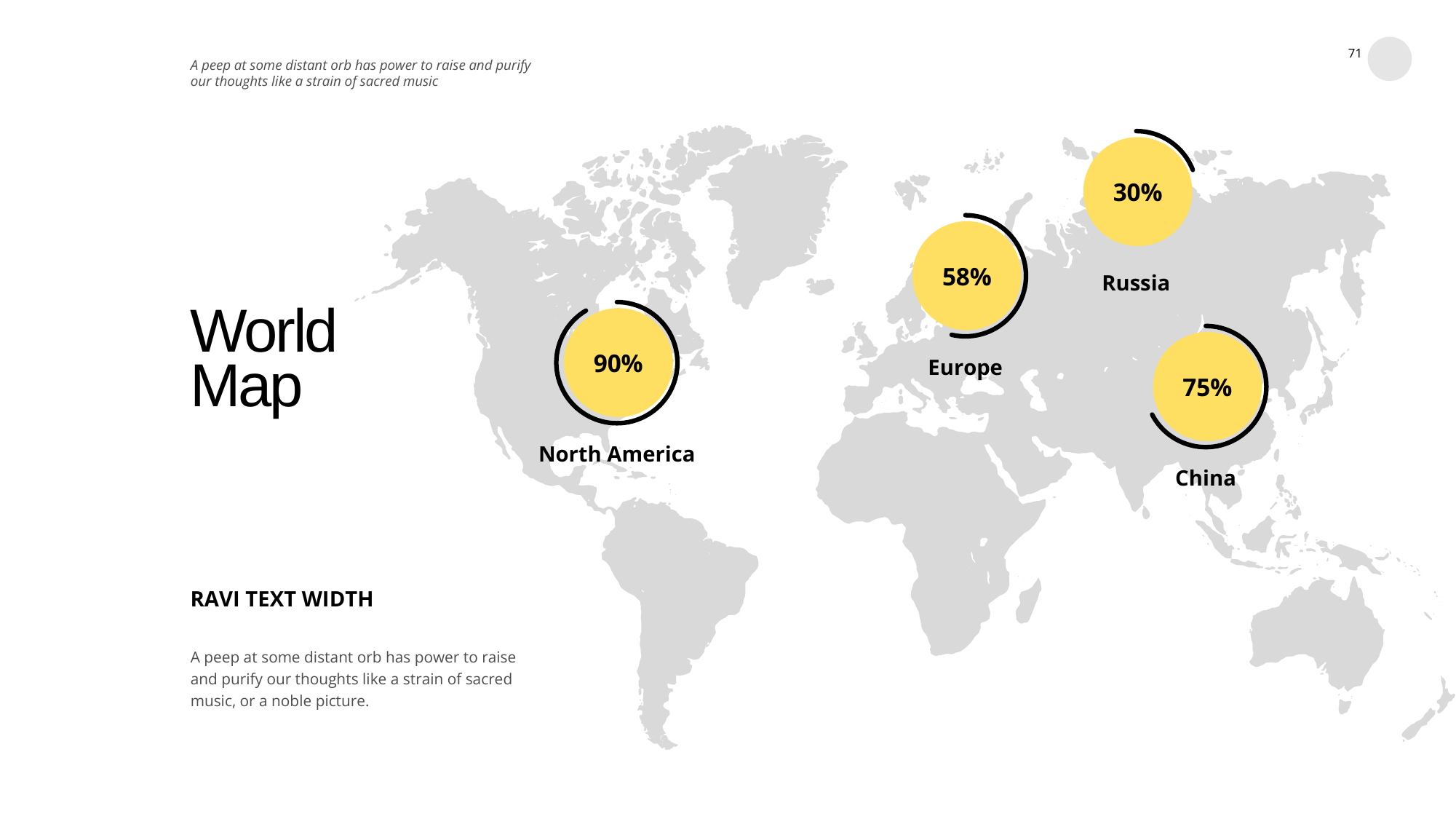

71
A peep at some distant orb has power to raise and purify our thoughts like a strain of sacred music

30%
Russia

58%
Europe
# World Map

90%
North America

75%
China
RAVI TEXT WIDTH
A peep at some distant orb has power to raise and purify our thoughts like a strain of sacred music, or a noble picture.